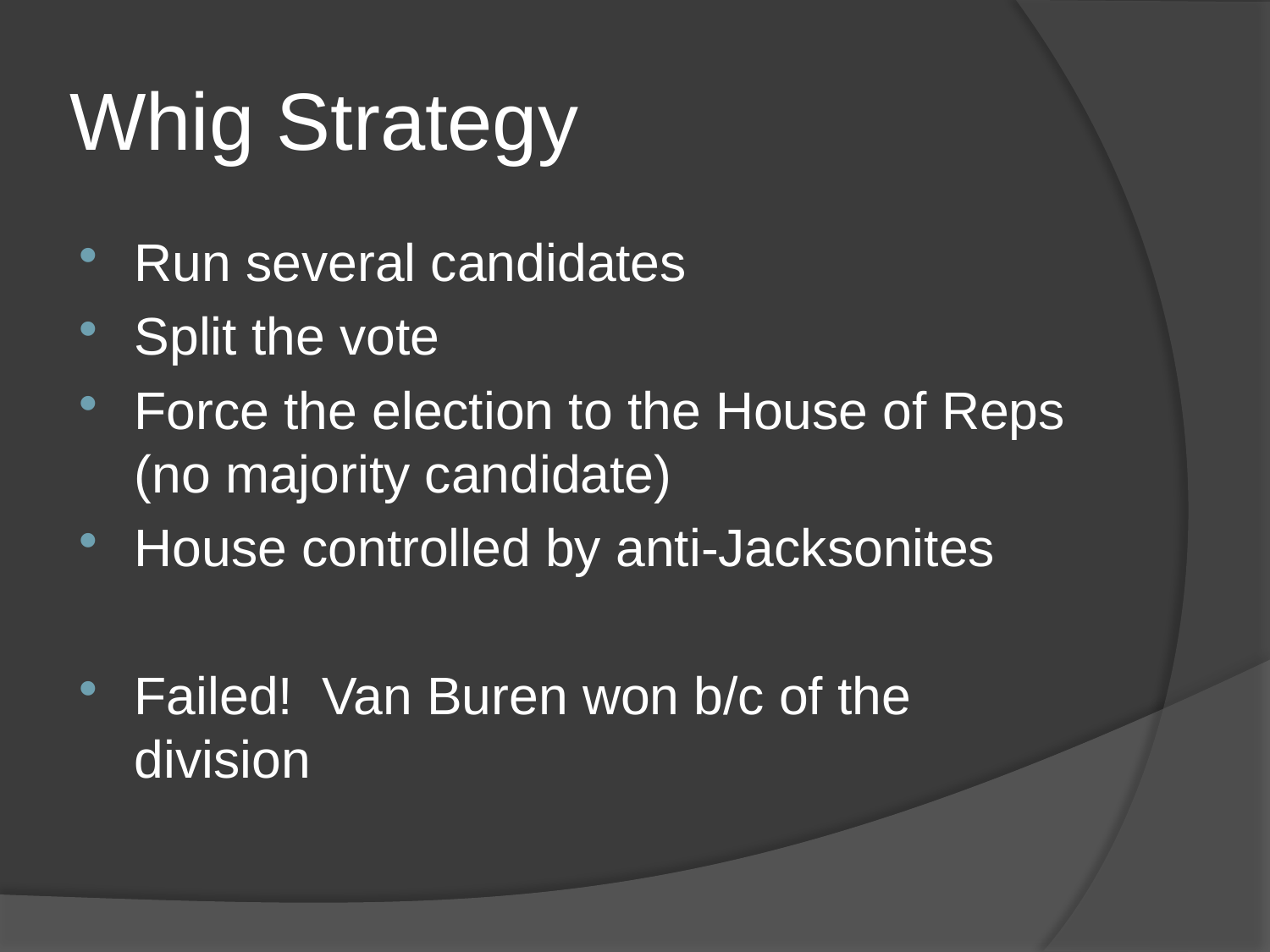

# Whig Strategy
Run several candidates
Split the vote
Force the election to the House of Reps (no majority candidate)
House controlled by anti-Jacksonites

Failed!  Van Buren won b/c of the division